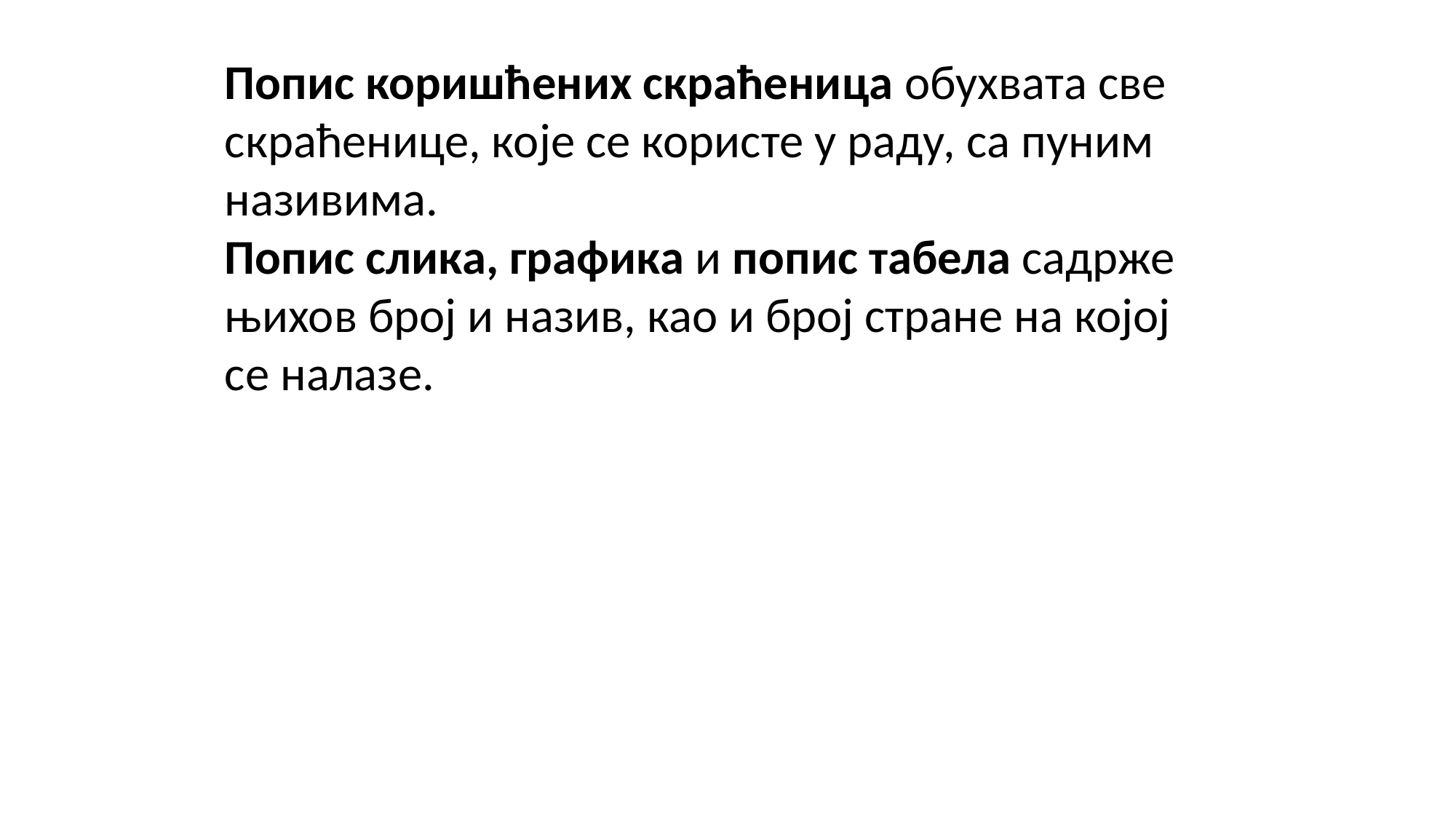

Попис коришћених скраћеница обухвата све скраћенице, које се користе у раду, са пуним називима.
Попис слика, графика и попис табела садрже њихов број и назив, као и број стране на којој се налазе.